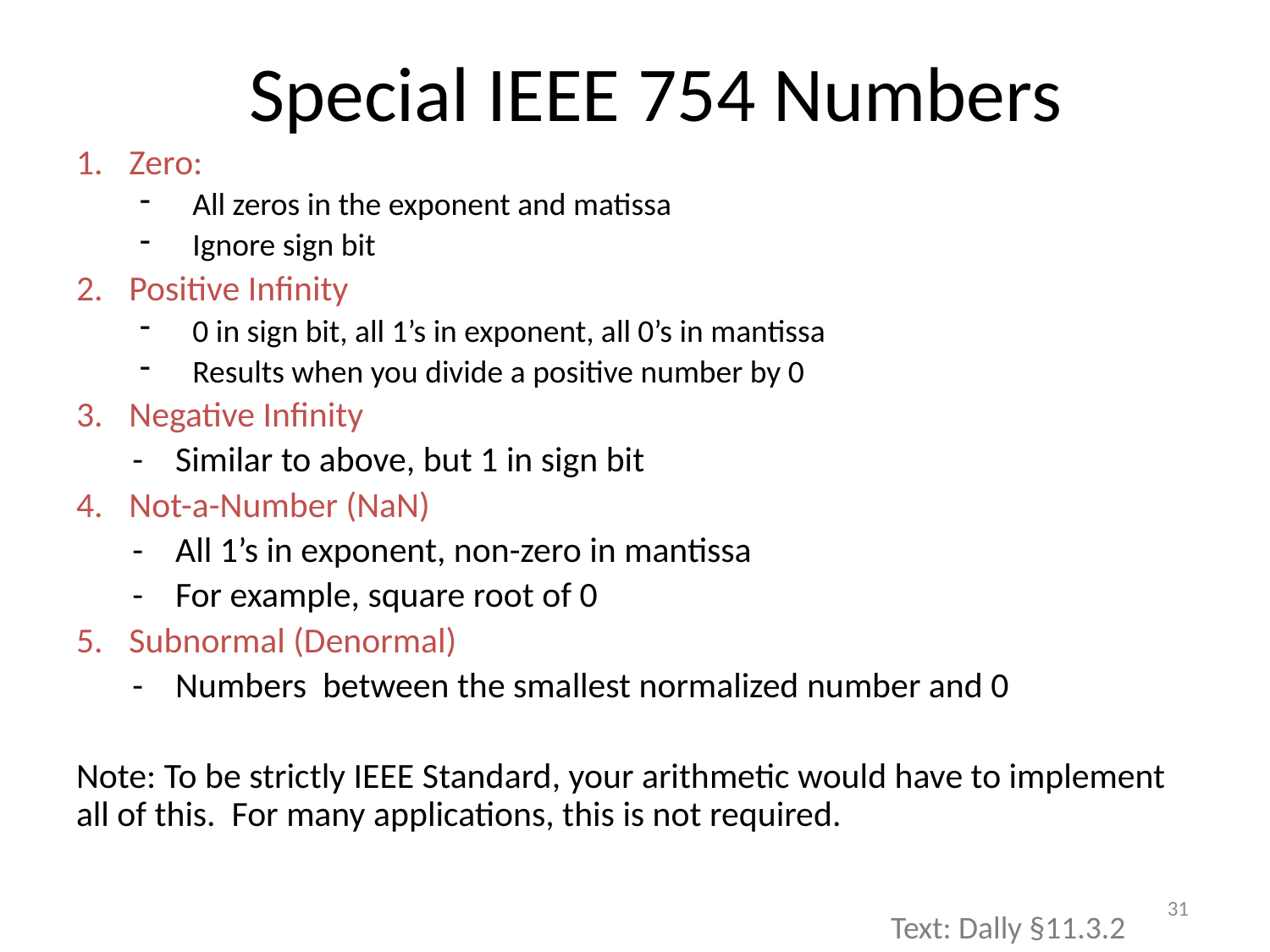

Special IEEE 754 Numbers
Zero:
All zeros in the exponent and matissa
Ignore sign bit
Positive Infinity
0 in sign bit, all 1’s in exponent, all 0’s in mantissa
Results when you divide a positive number by 0
Negative Infinity
       -    Similar to above, but 1 in sign bit
Not-a-Number (NaN)
       -    All 1’s in exponent, non-zero in mantissa
       -    For example, square root of 0
Subnormal (Denormal)
       -    Numbers  between the smallest normalized number and 0

Note: To be strictly IEEE Standard, your arithmetic would have to implement all of this.  For many applications, this is not required.

31
Text: Dally §11.3.2